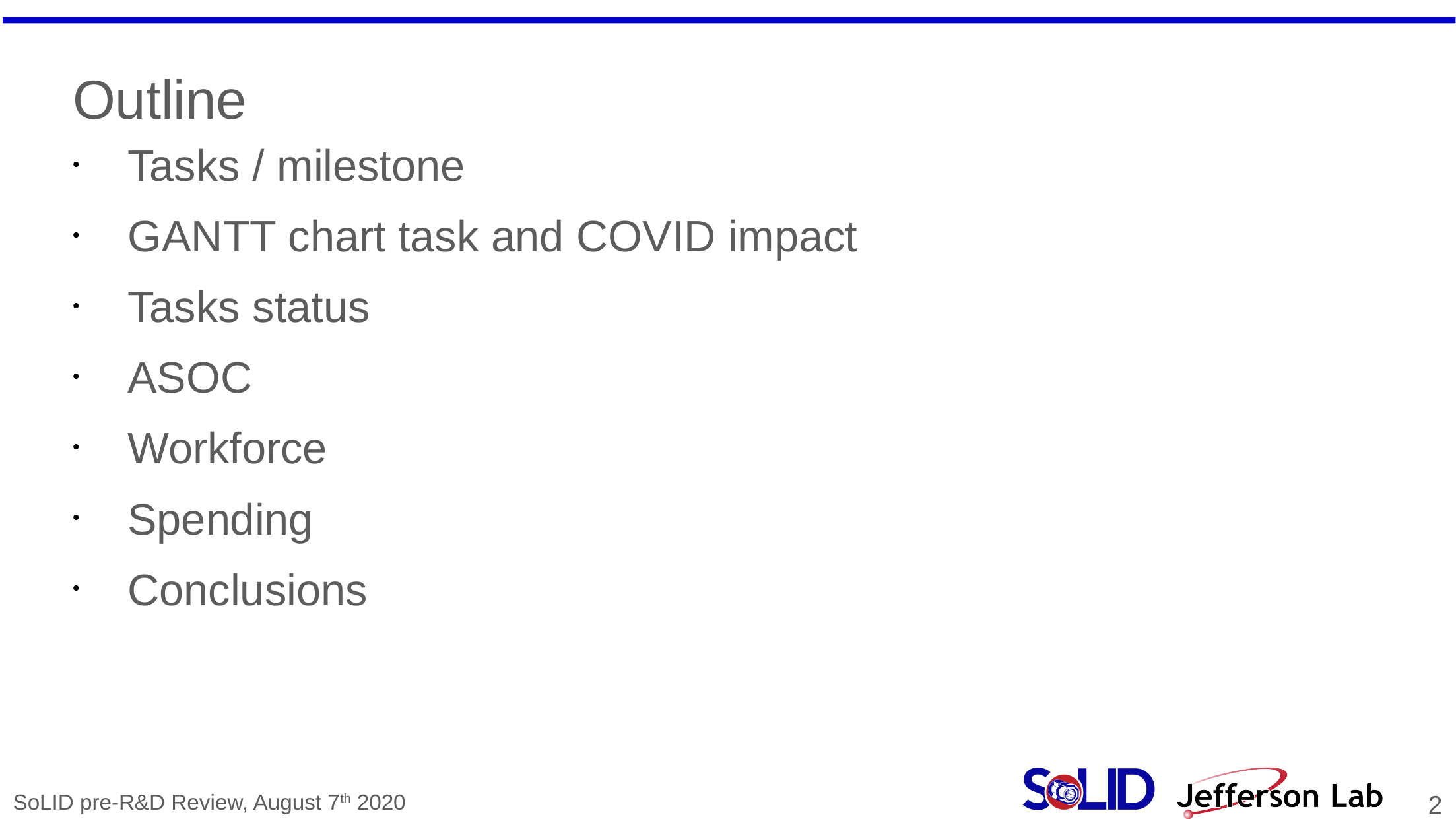

# Outline
Tasks / milestone
GANTT chart task and COVID impact
Tasks status
ASOC
Workforce
Spending
Conclusions